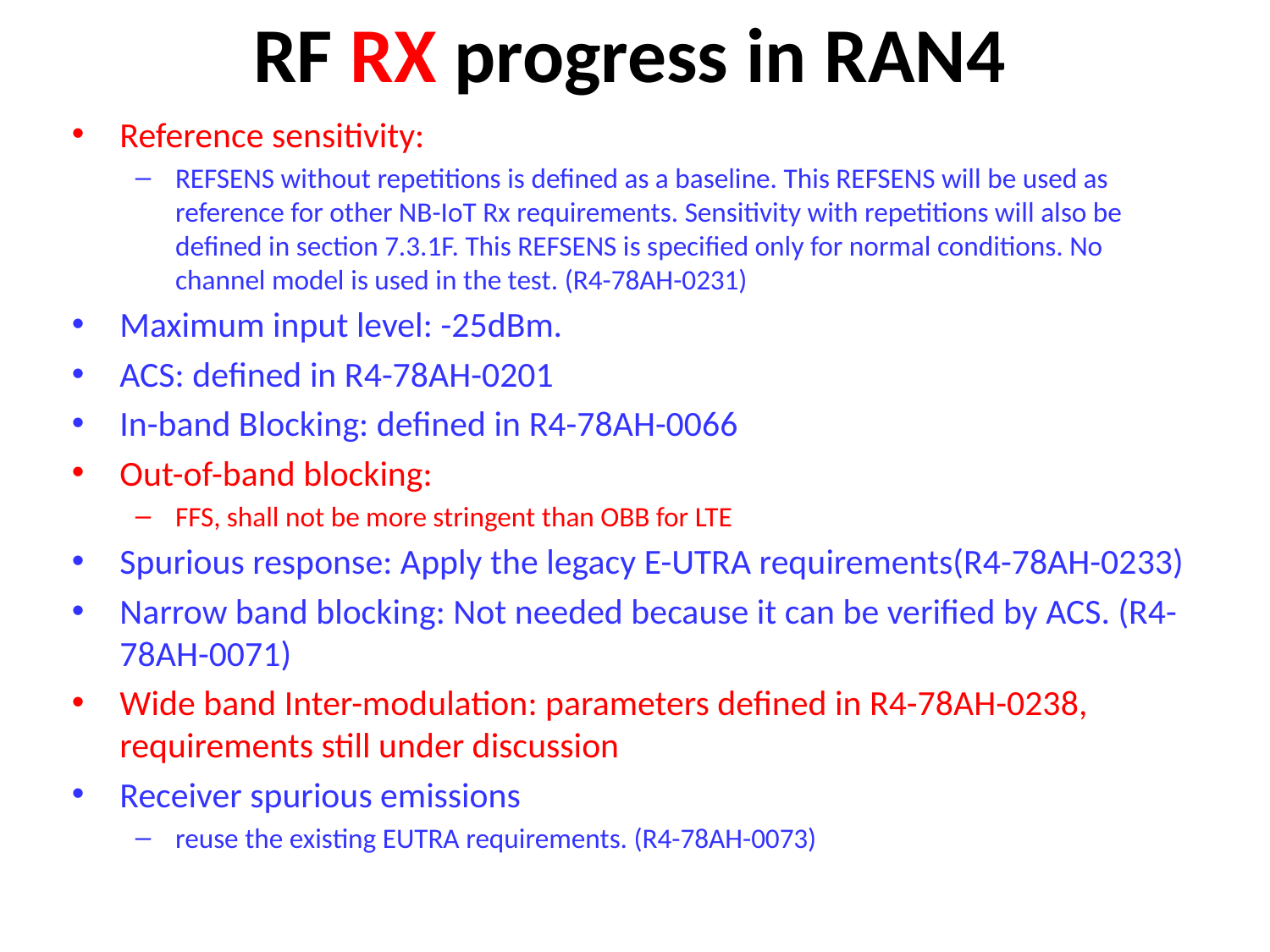

# RF RX progress in RAN4
Reference sensitivity:
REFSENS without repetitions is defined as a baseline. This REFSENS will be used as reference for other NB-IoT Rx requirements. Sensitivity with repetitions will also be defined in section 7.3.1F. This REFSENS is specified only for normal conditions. No channel model is used in the test. (R4-78AH-0231)
Maximum input level: -25dBm.
ACS: defined in R4-78AH-0201
In-band Blocking: defined in R4-78AH-0066
Out-of-band blocking:
FFS, shall not be more stringent than OBB for LTE
Spurious response: Apply the legacy E-UTRA requirements(R4-78AH-0233)
Narrow band blocking: Not needed because it can be verified by ACS. (R4-78AH-0071)
Wide band Inter-modulation: parameters defined in R4-78AH-0238, requirements still under discussion
Receiver spurious emissions
reuse the existing EUTRA requirements. (R4-78AH-0073)